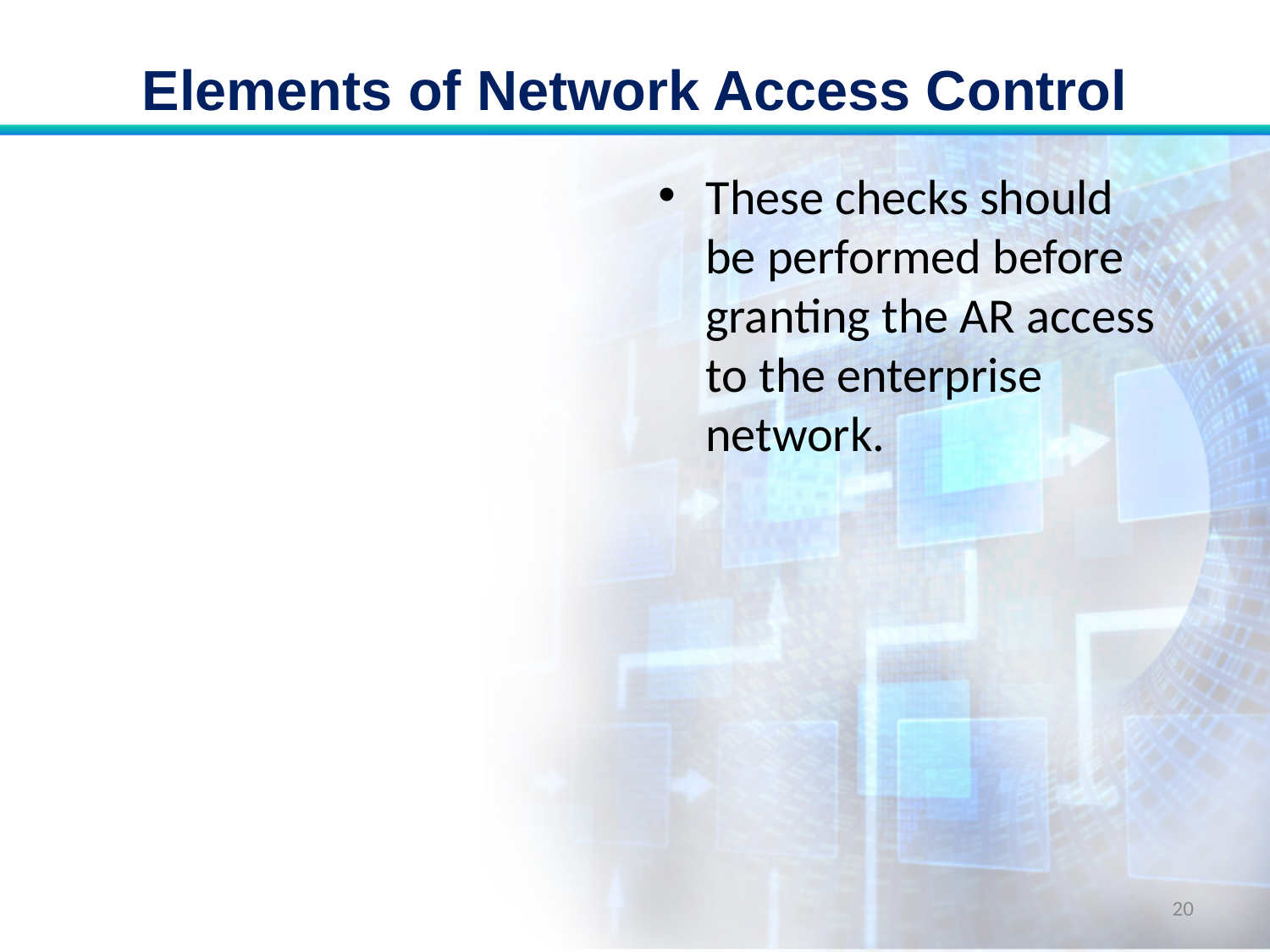

# Elements of Network Access Control
These checks should be performed before granting the AR access to the enterprise network.
20